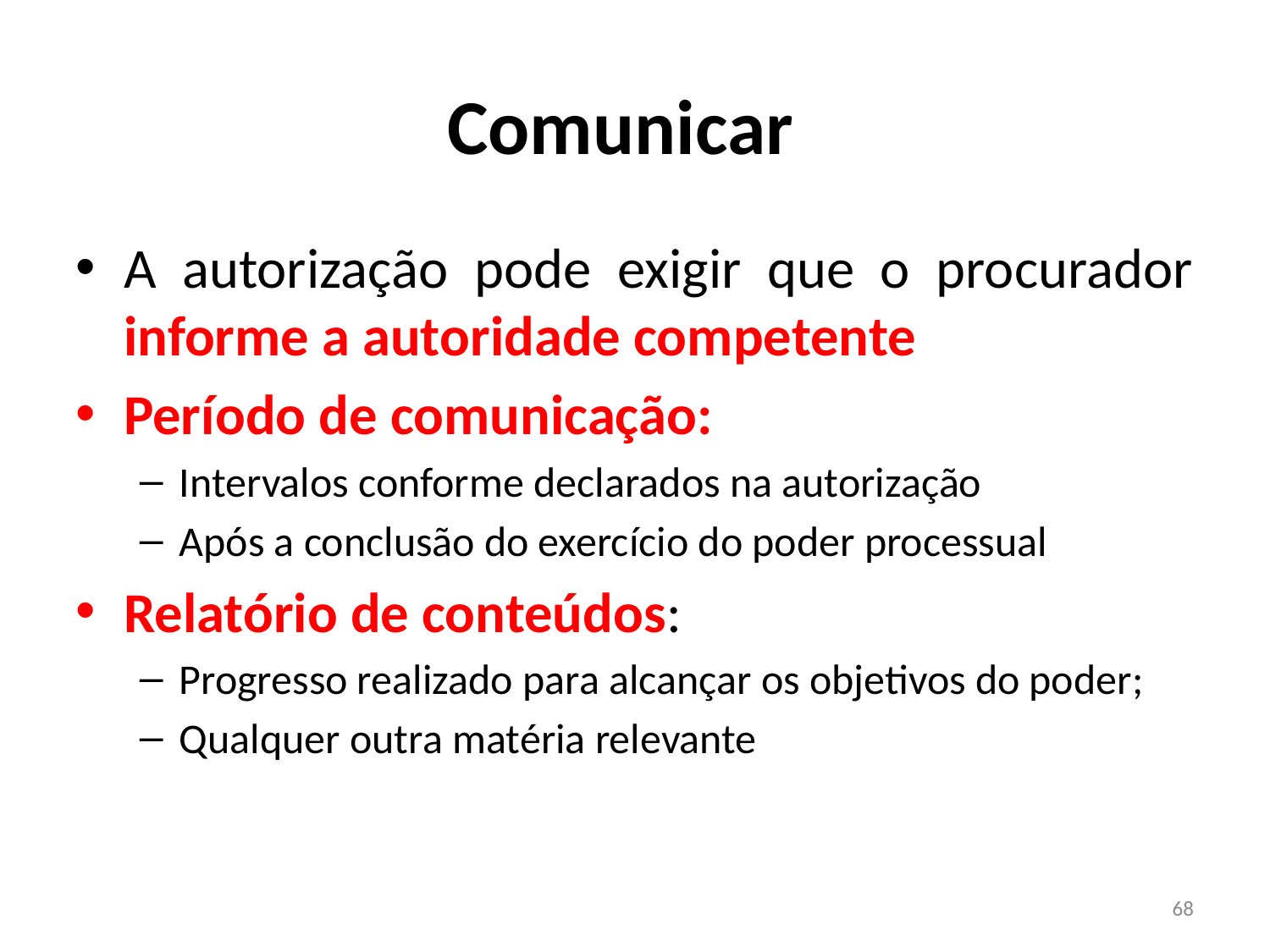

# Comunicar

A autorização pode exigir que o procurador informe a autoridade competente
Período de comunicação:
Intervalos conforme declarados na autorização
Após a conclusão do exercício do poder processual
Relatório de conteúdos:
Progresso realizado para alcançar os objetivos do poder;
Qualquer outra matéria relevante

68